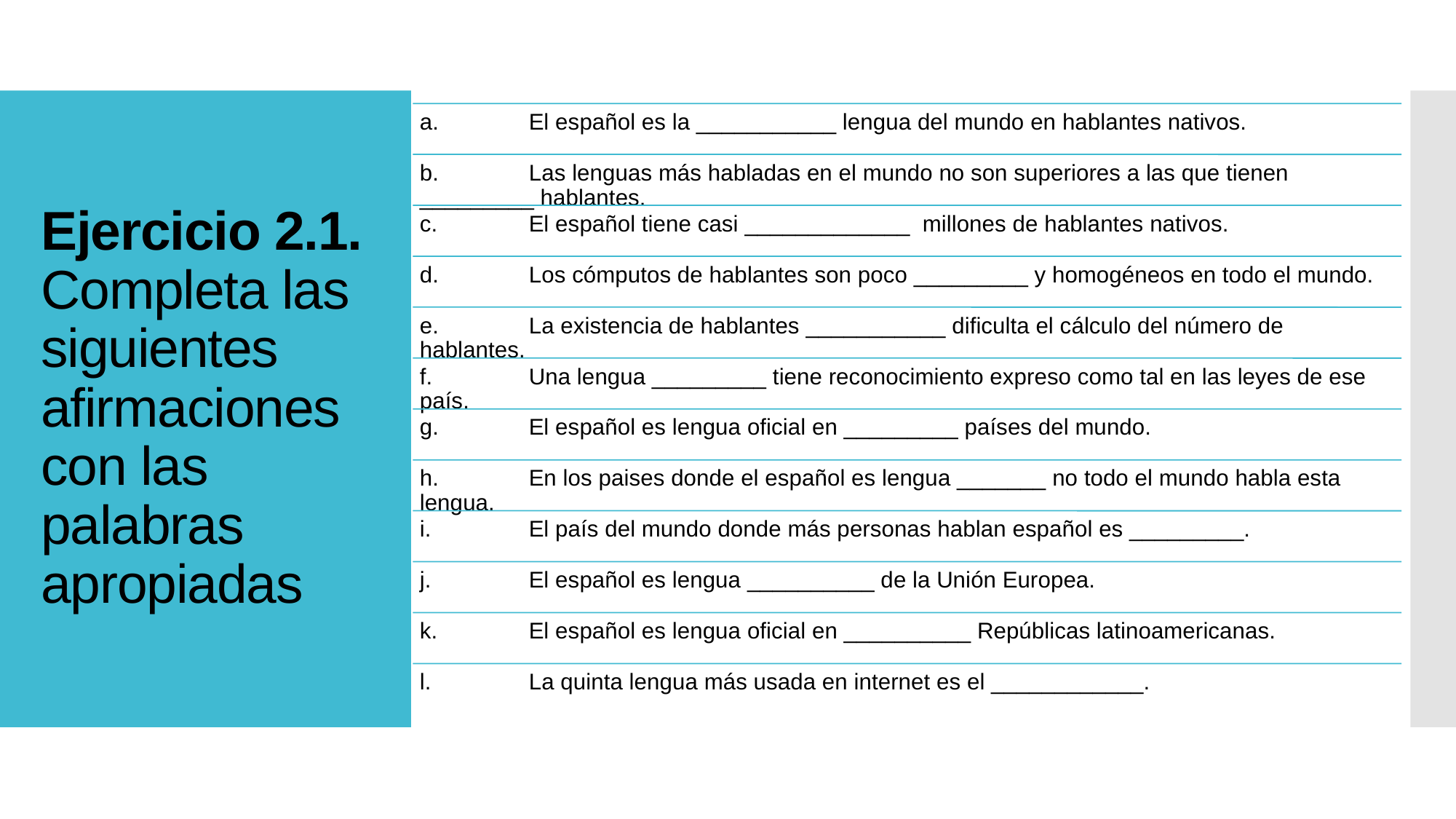

a.	El español es la ___________ lengua del mundo en hablantes nativos.
b.	Las lenguas más habladas en el mundo no son superiores a las que tienen _________ hablantes.
c.	El español tiene casi _____________  millones de hablantes nativos.
d.	Los cómputos de hablantes son poco _________ y homogéneos en todo el mundo.
e.	La existencia de hablantes ___________ dificulta el cálculo del número de hablantes.
f.	Una lengua _________ tiene reconocimiento expreso como tal en las leyes de ese país.
g.	El español es lengua oficial en _________ países del mundo.
h.	En los paises donde el español es lengua _______ no todo el mundo habla esta lengua.
i.	El país del mundo donde más personas hablan español es _________.
j.	El español es lengua __________ de la Unión Europea.
k.	El español es lengua oficial en __________ Repúblicas latinoamericanas.
l.	La quinta lengua más usada en internet es el ____________.
# Ejercicio 2.1. Completa las siguientes afirmaciones con las palabras apropiadas